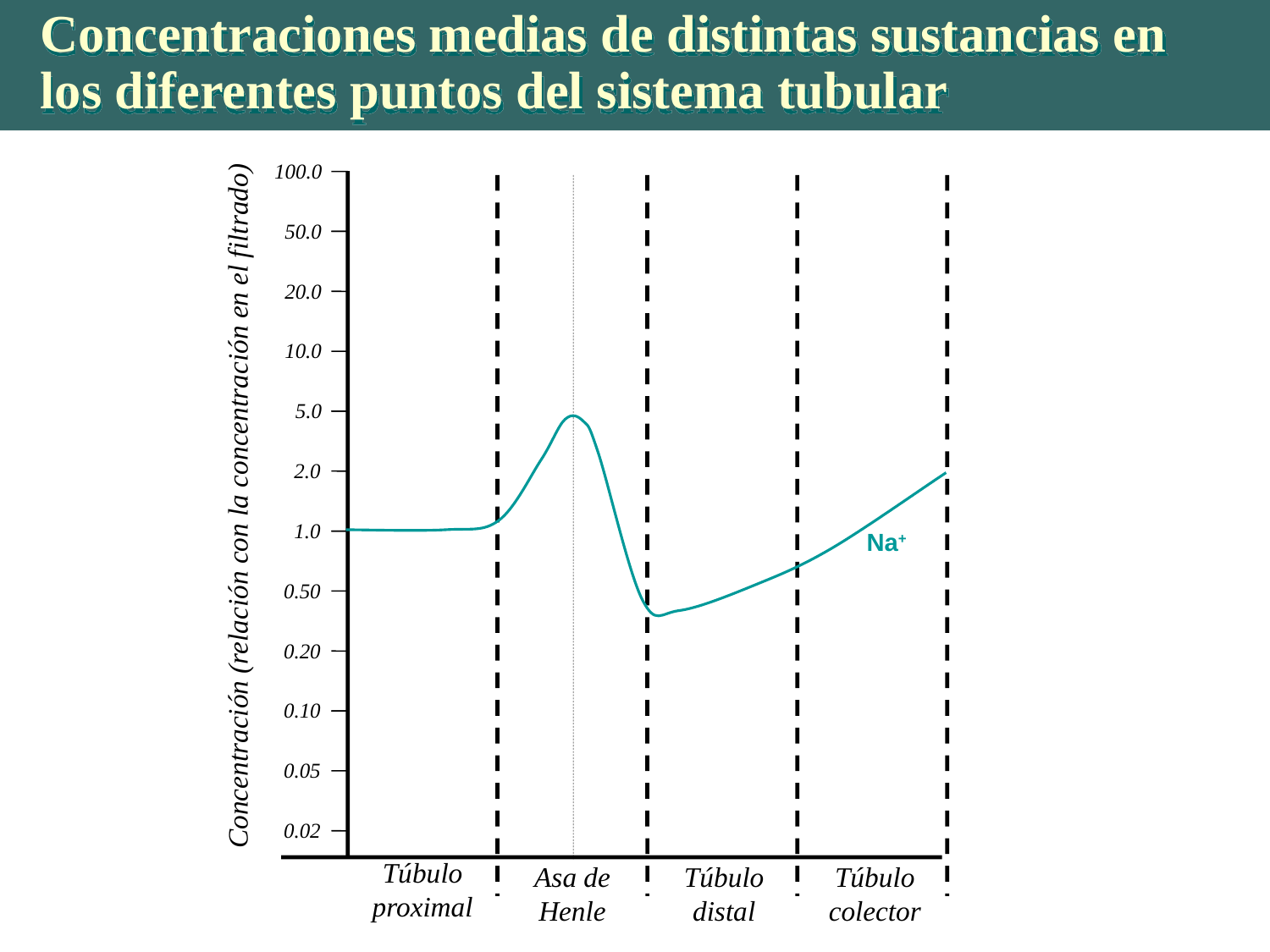

Concentraciones medias de distintas sustancias en los diferentes puntos del sistema tubular
100.0

50.0

20.0

10.0

5.0

2.0

Concentración (relación con la concentración en el filtrado)
1.0
Na+

0.50

0.20

0.10

0.05

0.02

Túbulo
proximal
Asa de
Henle
Túbulo
distal
Túbulo
colector